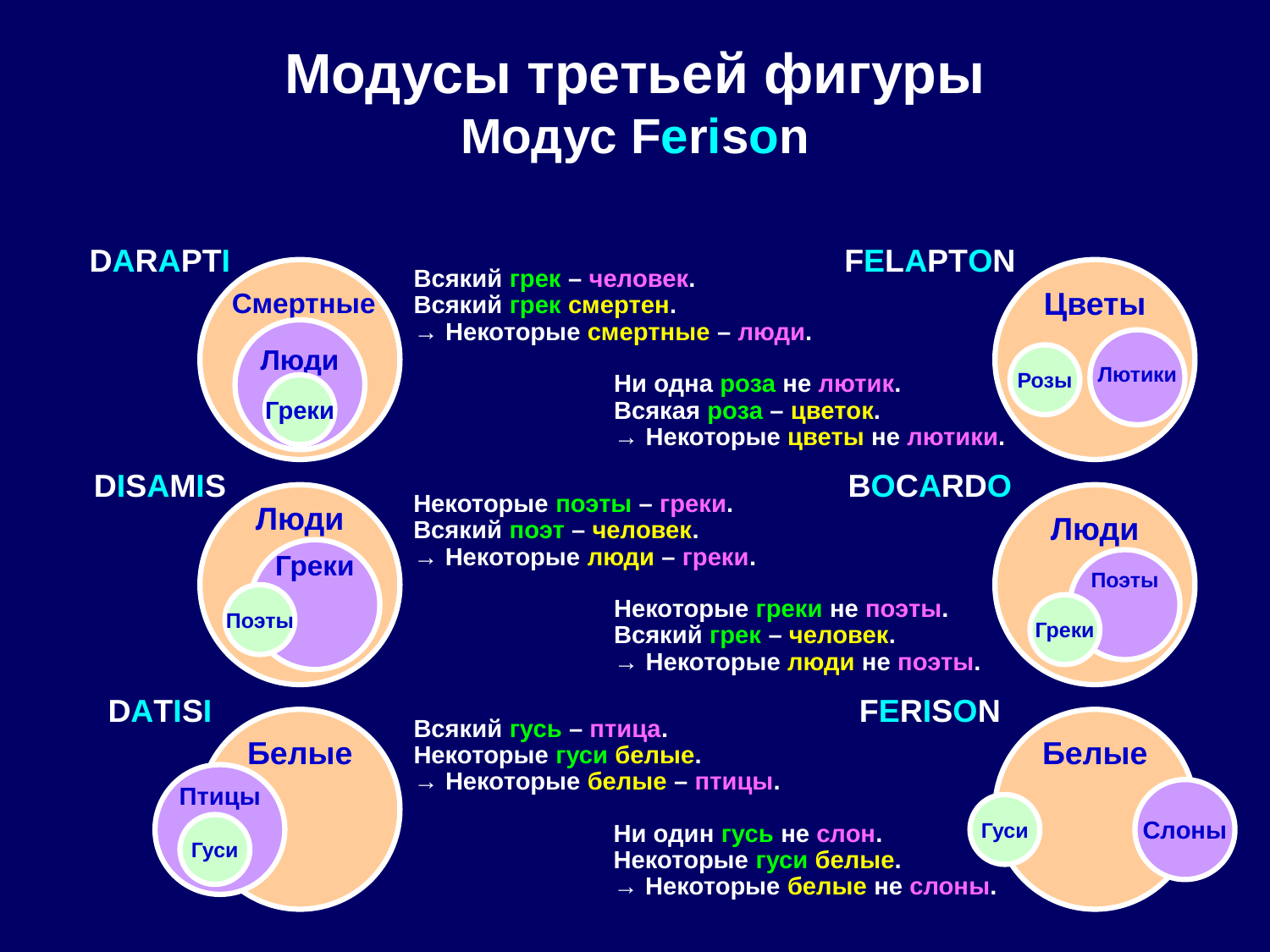

# Модусы третьей фигуры Модус Ferison
DARAPTI
FELAPTON
 Смертные
Цветы
Всякий грек – человек.
Всякий грек смертен.
→ Некоторые смертные – люди.
Люди
Лютики
Розы
Ни одна роза не лютик.
Всякая роза – цветок.
→ Некоторые цветы не лютики.
Греки
DISAMIS
BOCARDO
Люди

Некоторые поэты – греки.
Всякий поэт – человек.
→ Некоторые люди – греки.
Люди
Греки
Поэты
Поэты
Некоторые греки не поэты.
Всякий грек – человек.
→ Некоторые люди не поэты.
Греки
DATISI
FERISON
Белые
Белые
Всякий гусь – птица.
Некоторые гуси белые.
→ Некоторые белые – птицы.
Птицы
Слоны
Гуси
Гуси
Ни один гусь не слон.
Некоторые гуси белые.
→ Некоторые белые не слоны.